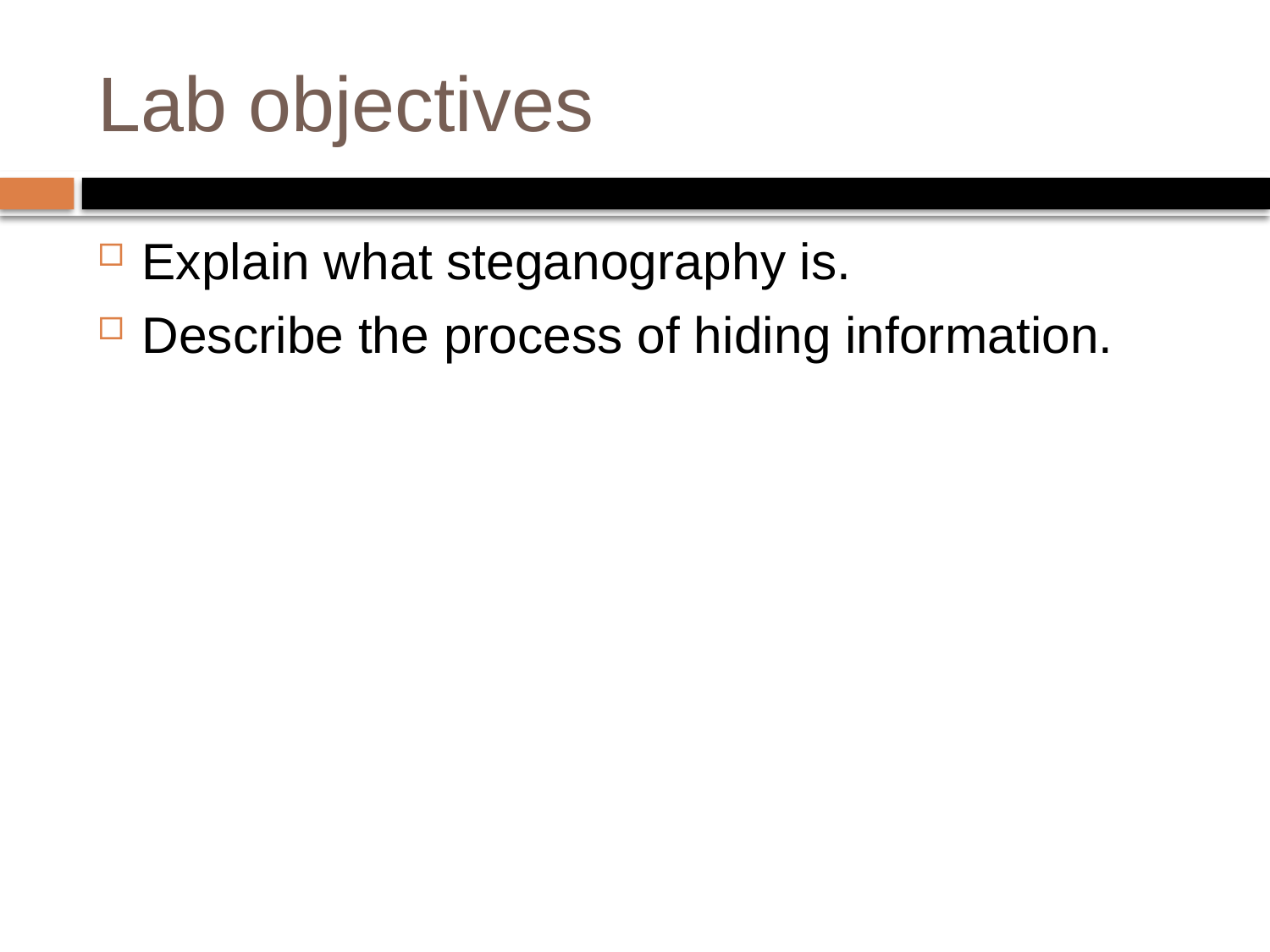

# Lab objectives
Explain what steganography is.
Describe the process of hiding information.